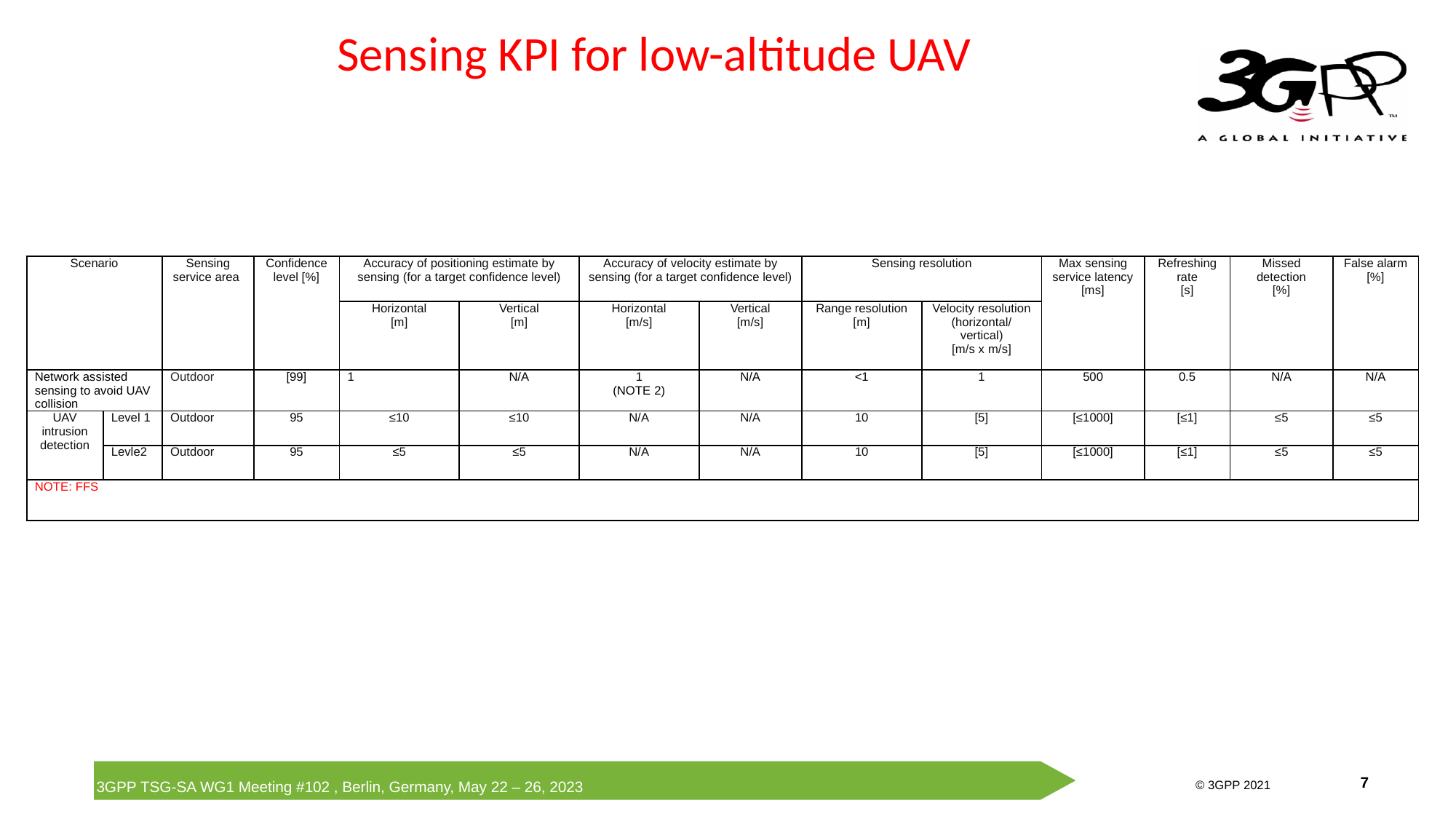

# Sensing KPI for low-altitude UAV
| Scenario |  | Sensing service area | Confidence level [%] | Accuracy of positioning estimate by sensing (for a target confidence level) |  | Accuracy of velocity estimate by sensing (for a target confidence level) |  | Sensing resolution |  | Max sensing service latency [ms] | Refreshing rate [s] | Missed detection [%] | False alarm [%] |
| --- | --- | --- | --- | --- | --- | --- | --- | --- | --- | --- | --- | --- | --- |
|  |  |  |  | Horizontal [m] | Vertical [m] | Horizontal [m/s] | Vertical [m/s] | Range resolution [m] | Velocity resolution (horizontal/ vertical) [m/s x m/s] |  |  |  |  |
| Network assisted sensing to avoid UAV collision |  | Outdoor | [99] | 1 | N/A | 1 (NOTE 2) | N/A | <1 | 1 | 500 | 0.5 | N/A | N/A |
| UAV intrusion detection | Level 1 | Outdoor | 95 | ≤10 | ≤10 | N/A | N/A | 10 | [5] | [≤1000] | [≤1] | ≤5 | ≤5 |
|  | Levle2 | Outdoor | 95 | ≤5 | ≤5 | N/A | N/A | 10 | [5] | [≤1000] | [≤1] | ≤5 | ≤5 |
| NOTE: FFS |  |  |  |  |  |  |  |  |  |  |  |  |  |